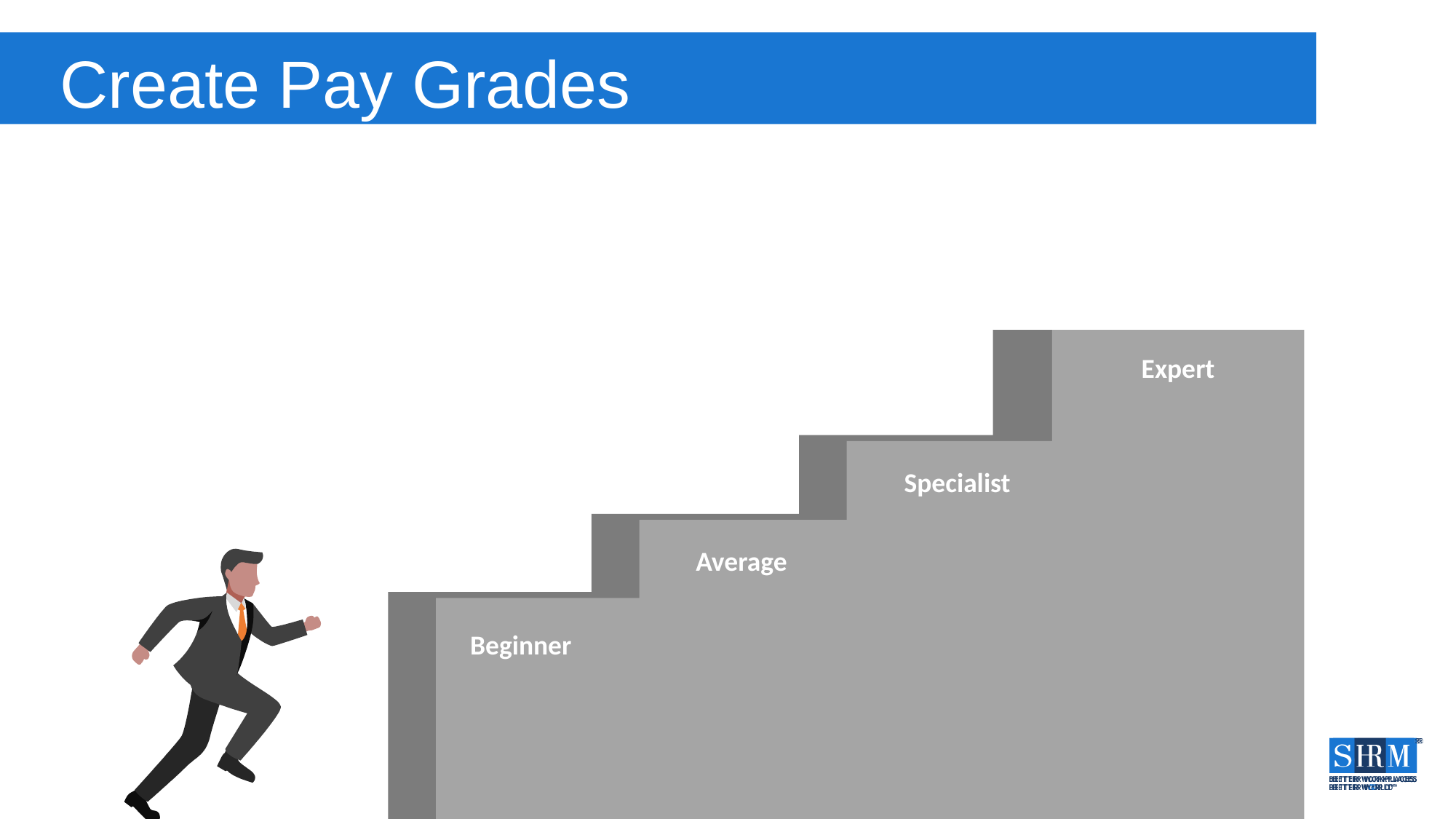

# Create Pay Grades

Expert

Specialist
Average

Beginner